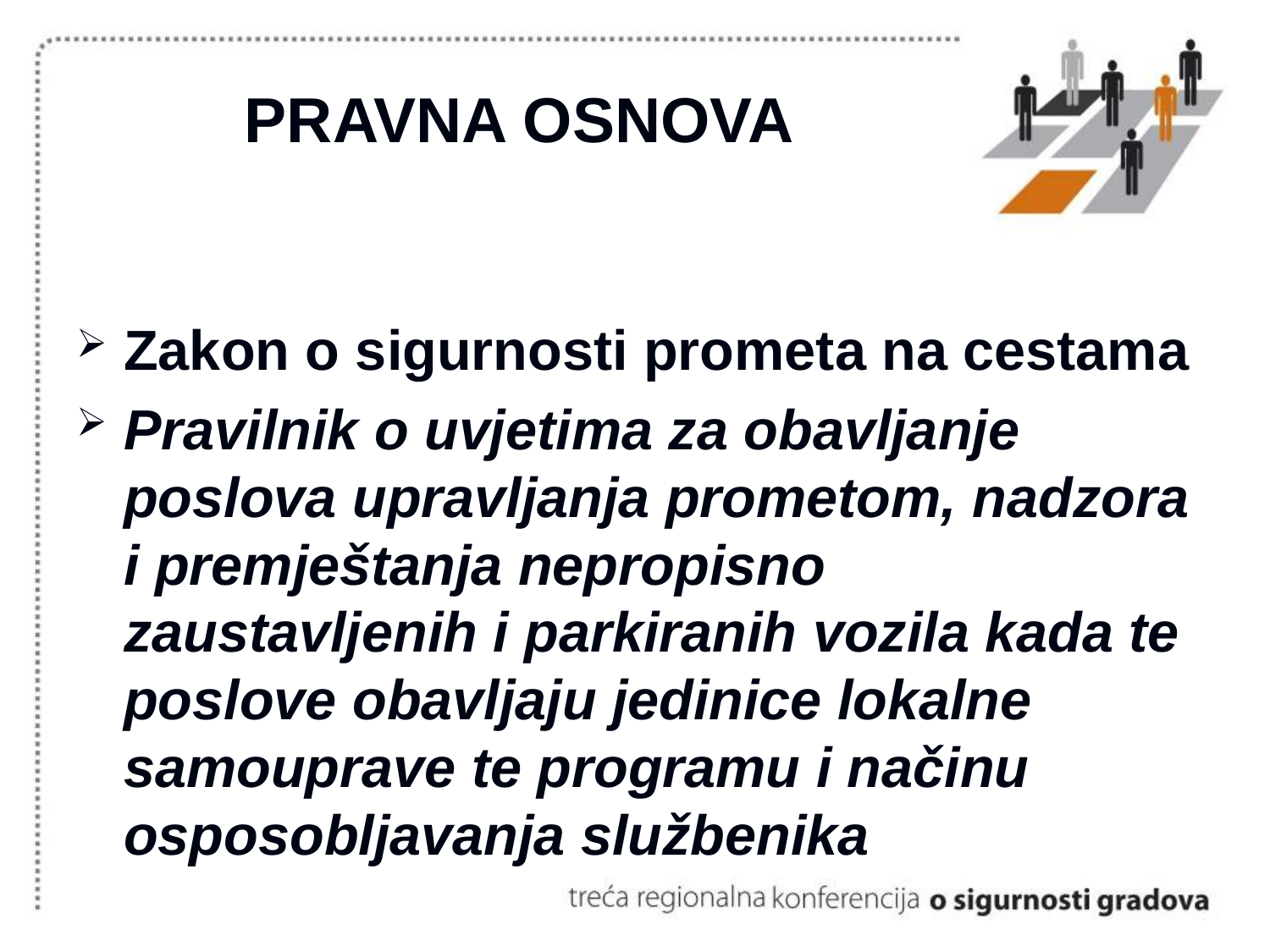

# PRAVNA OSNOVA
Zakon o sigurnosti prometa na cestama
Pravilnik o uvjetima za obavljanje poslova upravljanja prometom, nadzora i premještanja nepropisno zaustavljenih i parkiranih vozila kada te poslove obavljaju jedinice lokalne samouprave te programu i načinu osposobljavanja službenika